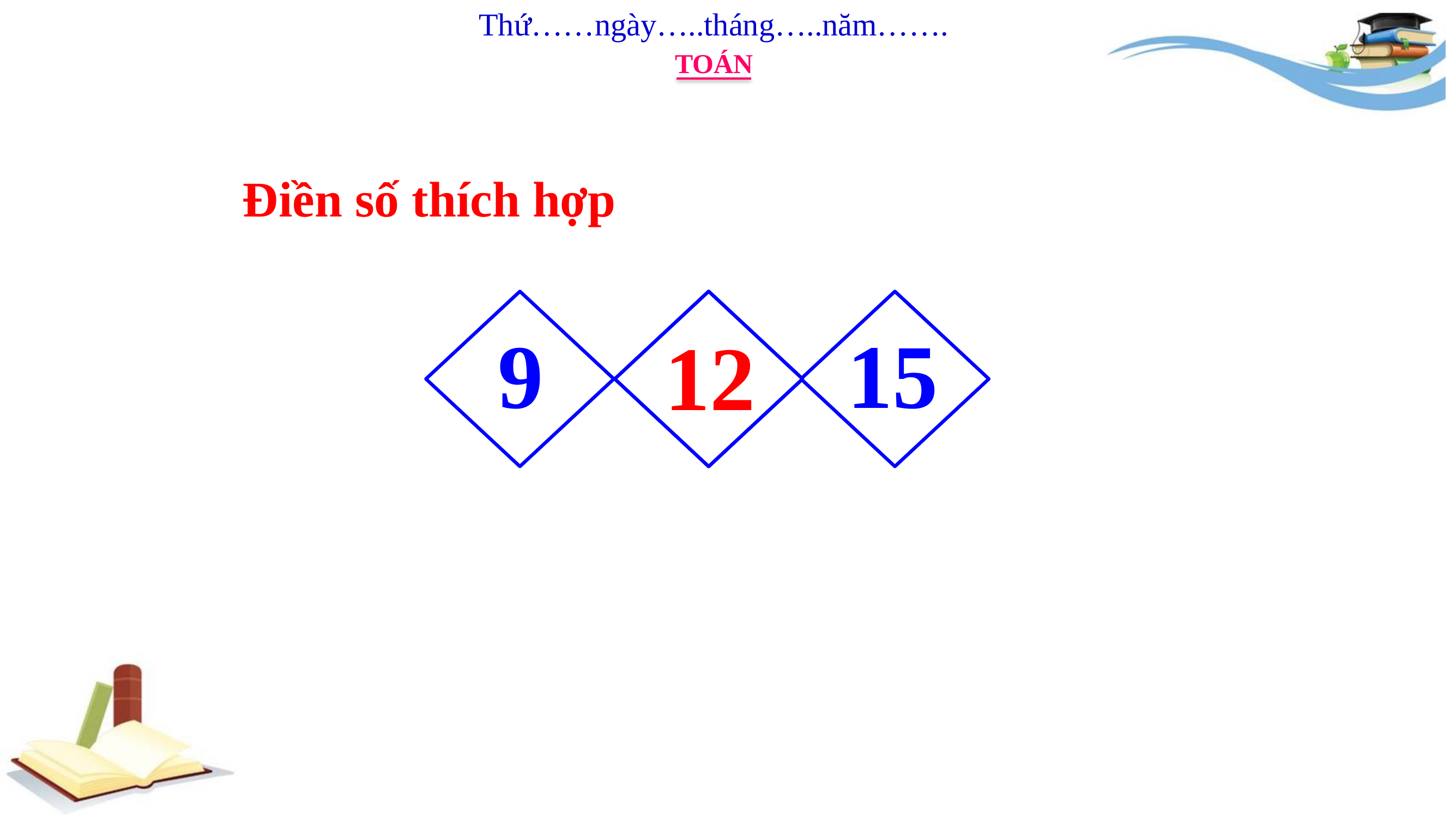

Thứ……ngày…..tháng…..năm…….
TOÁN
Điền số thích hợp

9

?

15

12